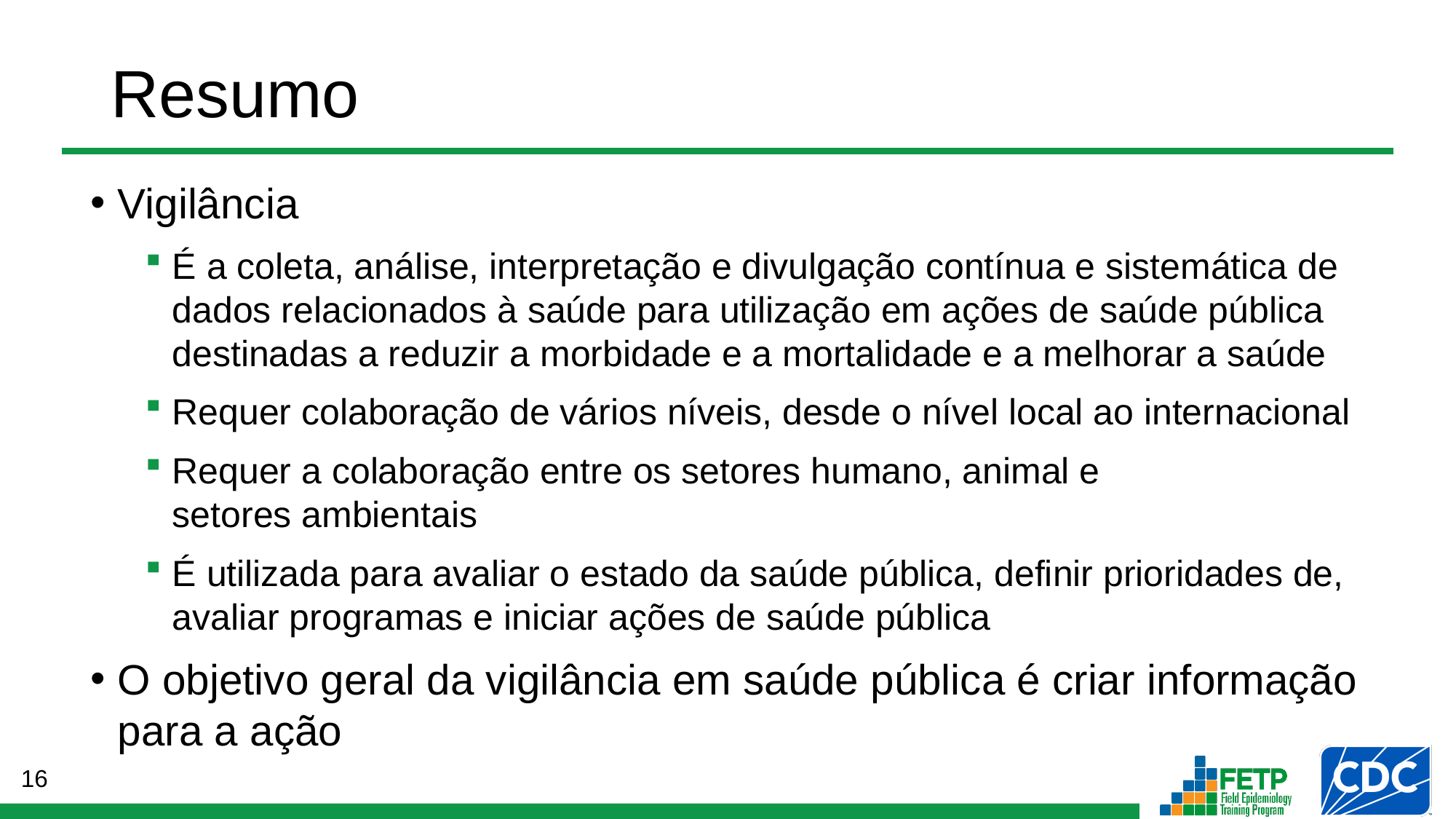

# Resumo
Vigilância
É a coleta, análise, interpretação e divulgação contínua e sistemática de dados relacionados à saúde para utilização em ações de saúde pública destinadas a reduzir a morbidade e a mortalidade e a melhorar a saúde
Requer colaboração de vários níveis, desde o nível local ao internacional
Requer a colaboração entre os setores humano, animal e
setores ambientais
É utilizada para avaliar o estado da saúde pública, definir prioridades de, avaliar programas e iniciar ações de saúde pública
O objetivo geral da vigilância em saúde pública é criar informação para a ação